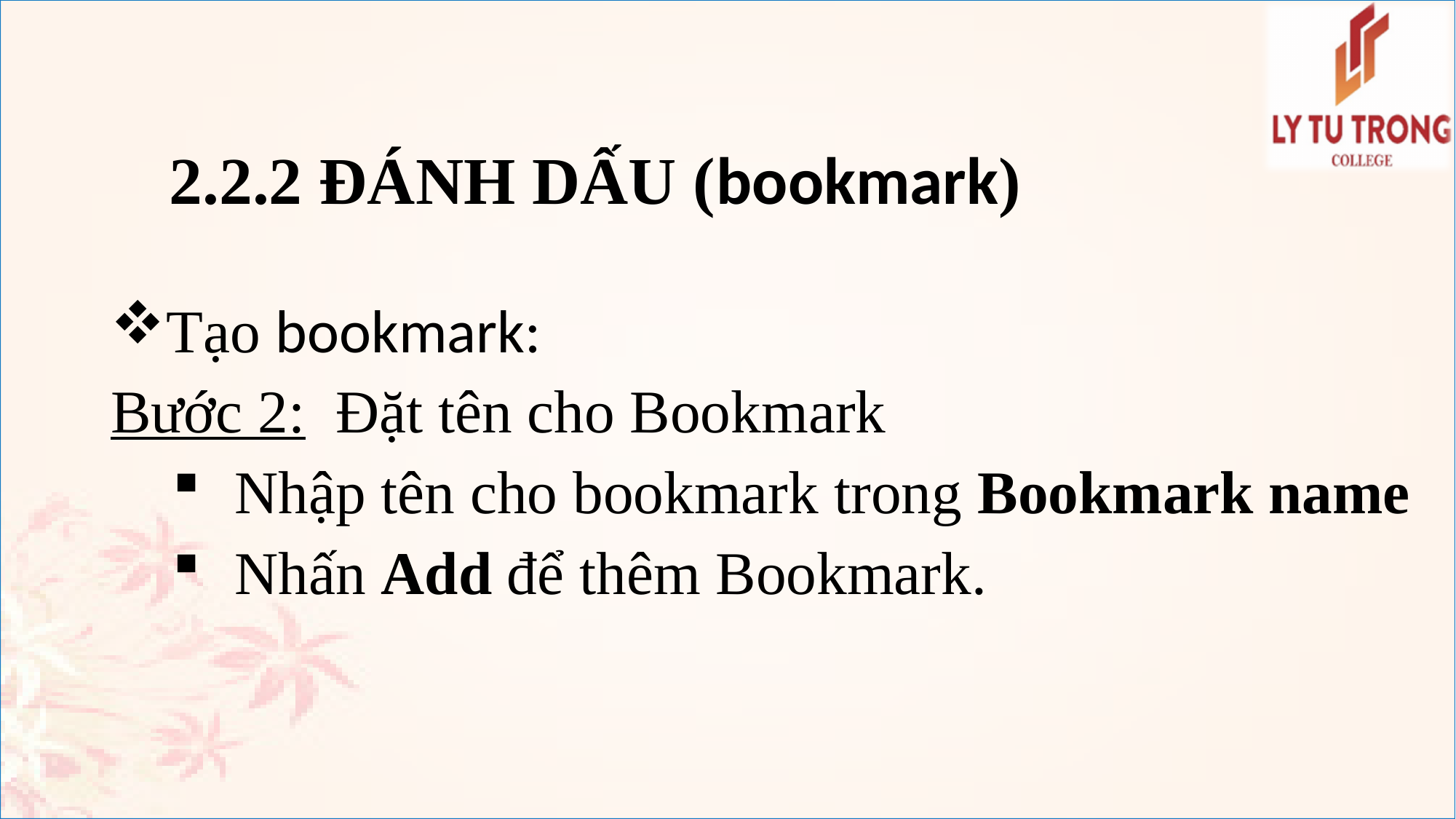

2.2.2 ĐÁNH DẤU (bookmark)

Tạo bookmark:
Bước 2:  Đặt tên cho Bookmark
Nhập tên cho bookmark trong Bookmark name
Nhấn Add để thêm Bookmark.